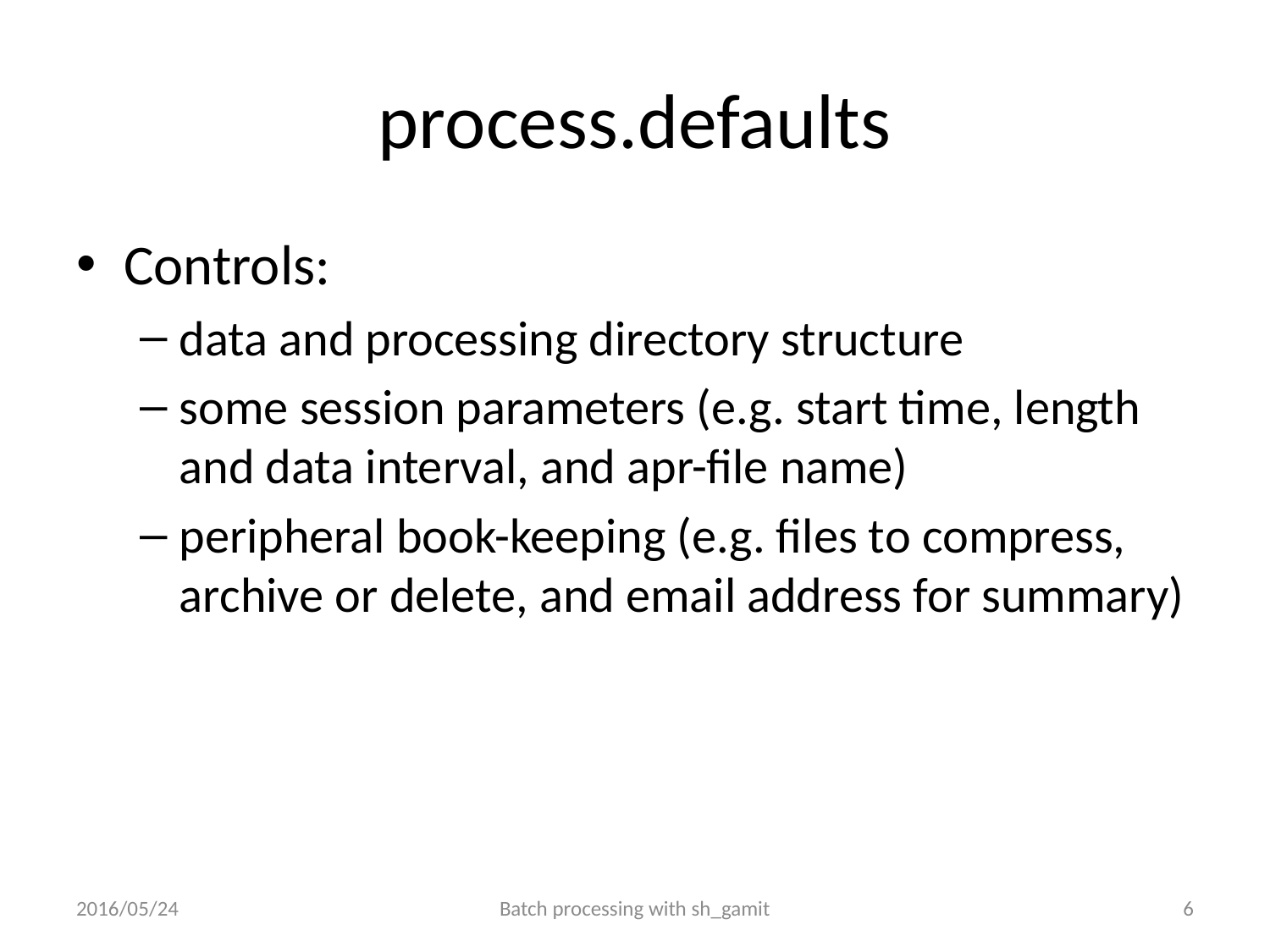

# process.defaults
Controls:
data and processing directory structure
some session parameters (e.g. start time, length and data interval, and apr-file name)
peripheral book-keeping (e.g. files to compress, archive or delete, and email address for summary)
2016/05/24
Batch processing with sh_gamit
6